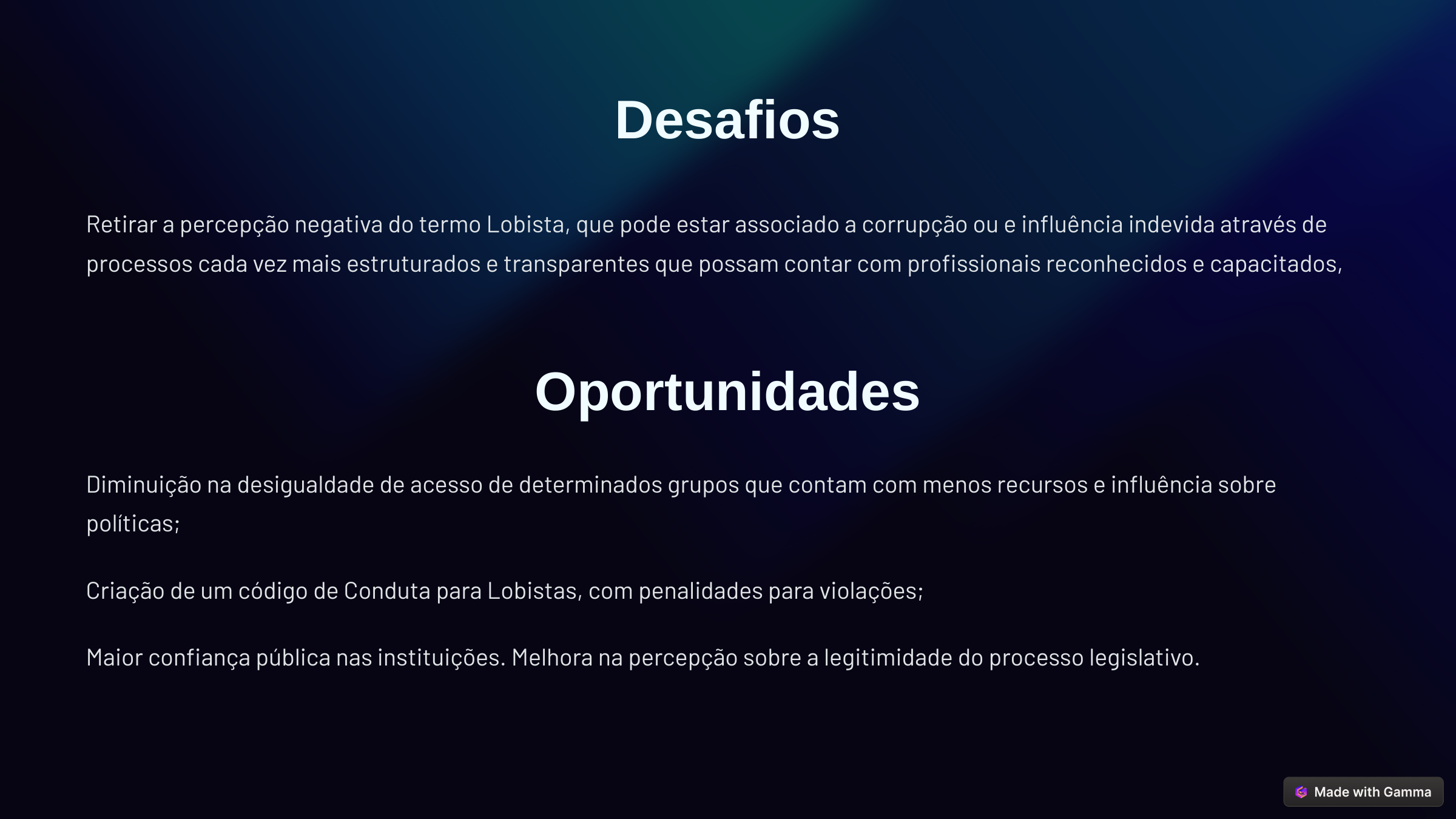

Desafios
Retirar a percepção negativa do termo Lobista, que pode estar associado a corrupção ou e influência indevida através de processos cada vez mais estruturados e transparentes que possam contar com profissionais reconhecidos e capacitados,
Oportunidades
Diminuição na desigualdade de acesso de determinados grupos que contam com menos recursos e influência sobre políticas;
Criação de um código de Conduta para Lobistas, com penalidades para violações;
Maior confiança pública nas instituições. Melhora na percepção sobre a legitimidade do processo legislativo.